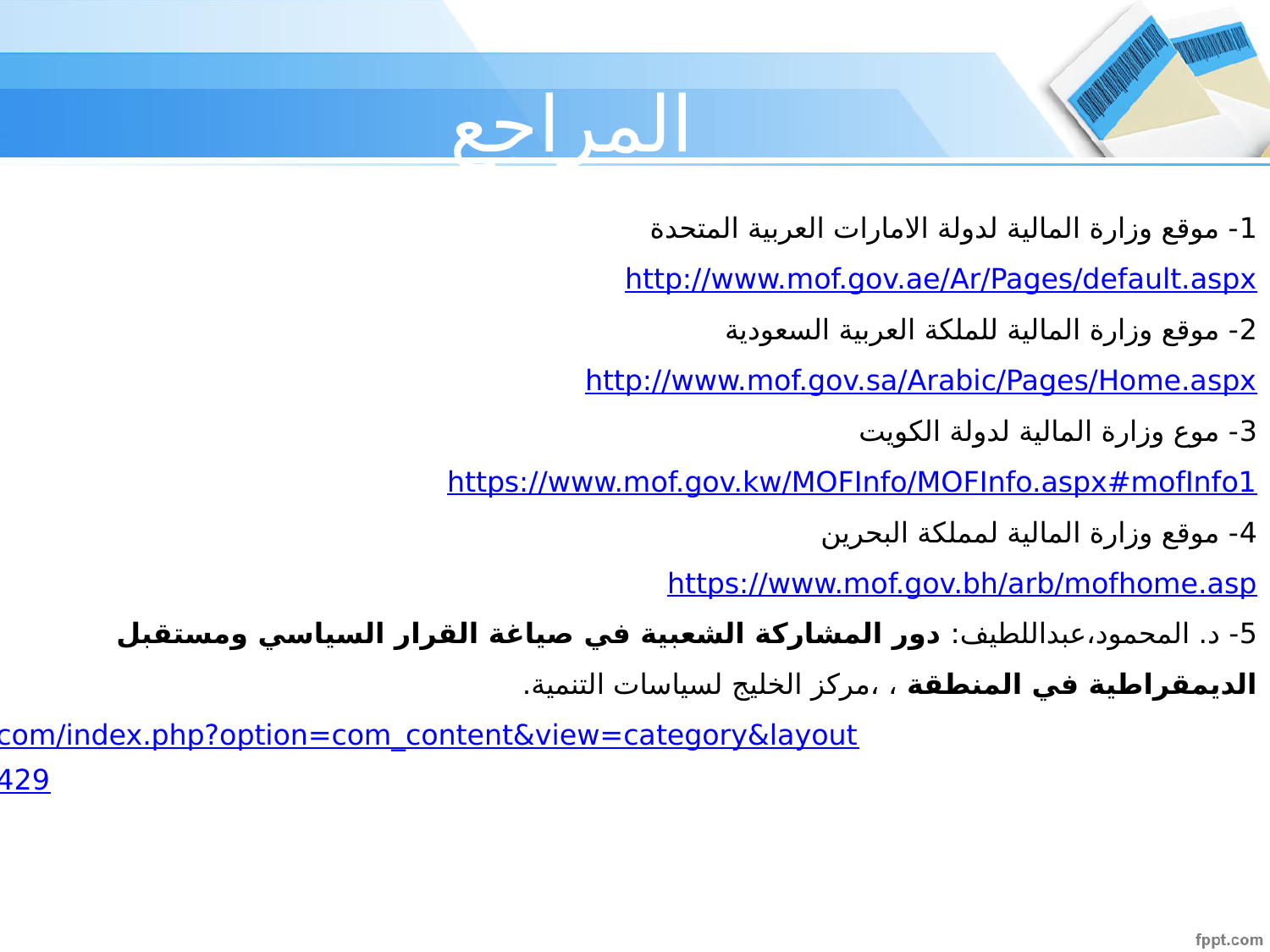

المراجع
1- موقع وزارة المالية لدولة الامارات العربية المتحدة
http://www.mof.gov.ae/Ar/Pages/default.aspx
2- موقع وزارة المالية للملكة العربية السعودية
http://www.mof.gov.sa/Arabic/Pages/Home.aspx
3- موع وزارة المالية لدولة الكويت
https://www.mof.gov.kw/MOFInfo/MOFInfo.aspx#mofInfo1
4- موقع وزارة المالية لمملكة البحرين
https://www.mof.gov.bh/arb/mofhome.asp
5- د. المحمود،عبداللطيف: دور المشاركة الشعبية في صياغة القرار السياسي ومستقبل الديمقراطية في المنطقة ، ،مركز الخليج لسياسات التنمية.
https://www.gulfpolicies.com/index.php?option=com_content&view=category&layout=blog&id=182&Itemid=429